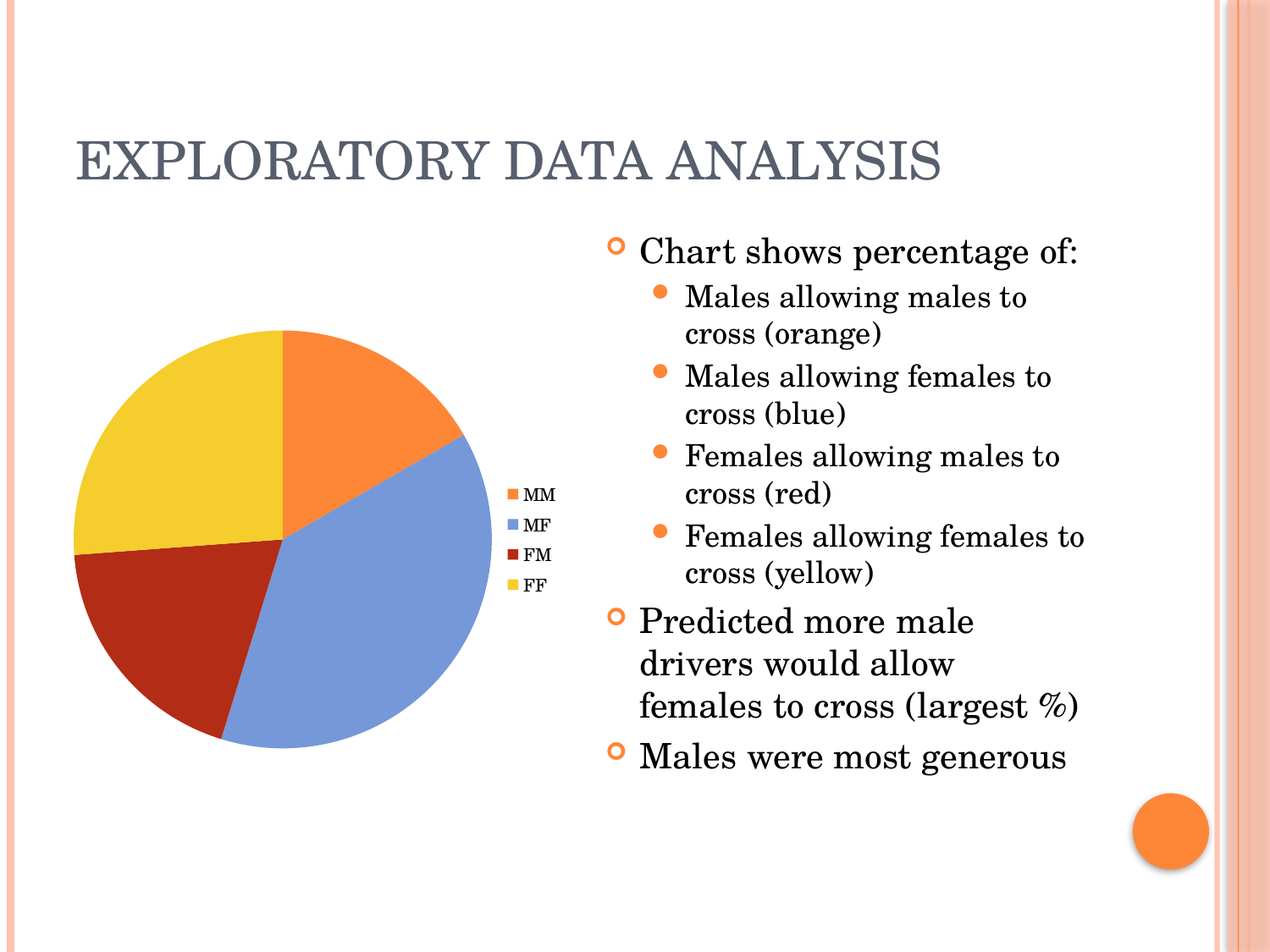

# Exploratory Data Analysis

### Chart

| Category |  |
|---|---|
| MM | 7.0 |
| MF | 16.0 |
| FM | 8.0 |
| FF | 11.0 |
Chart shows percentage of:
Males allowing males to cross (orange)
Males allowing females to cross (blue)
Females allowing males to cross (red)
Females allowing females to cross (yellow)
Predicted more male drivers would allow females to cross (largest %)
Males were most generous